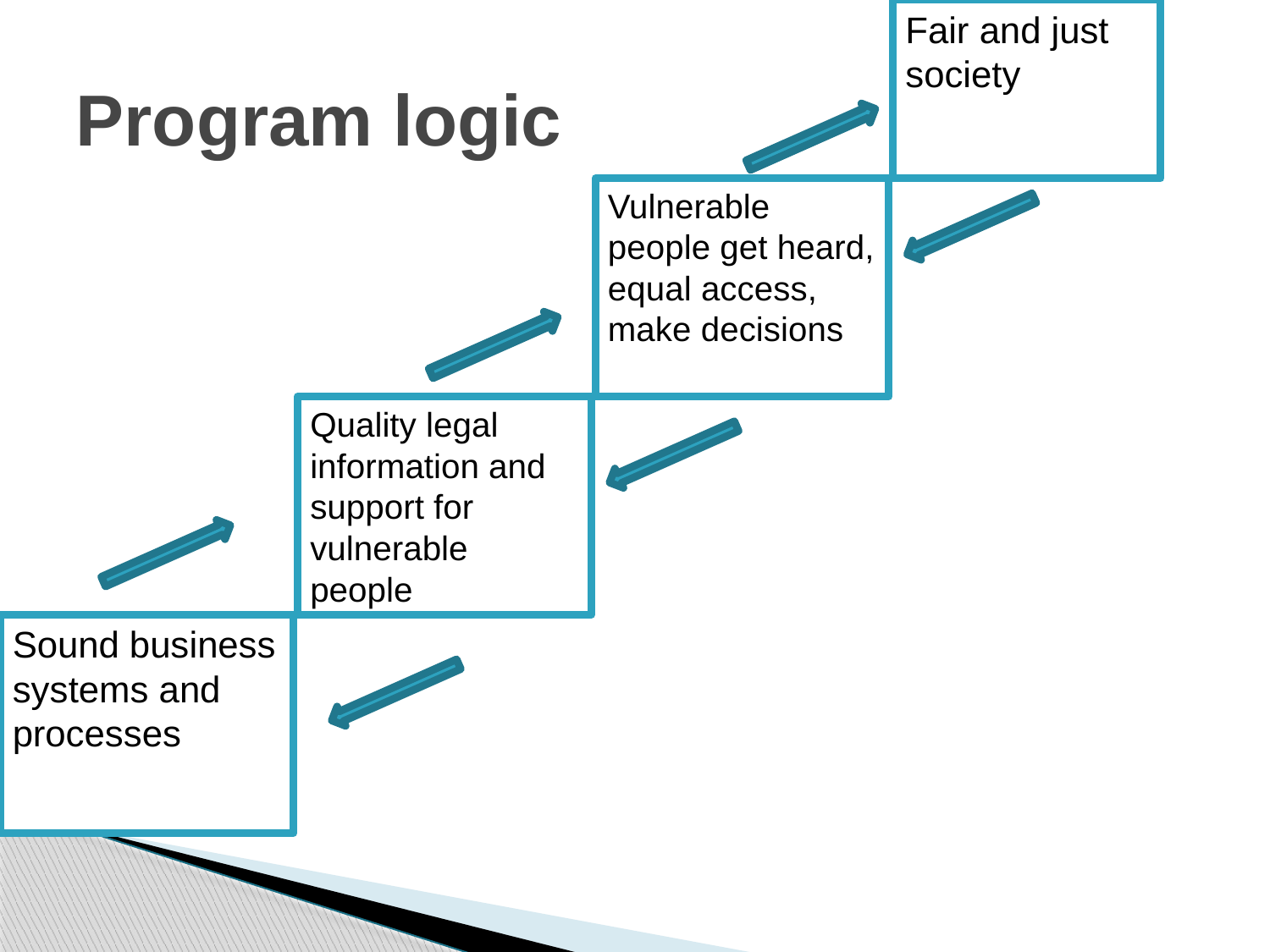

Fair and just society

# Program logic

Vulnerable people get heard, equal access, make decisions

Quality legal information and support for vulnerable people

Sound business systems and processes